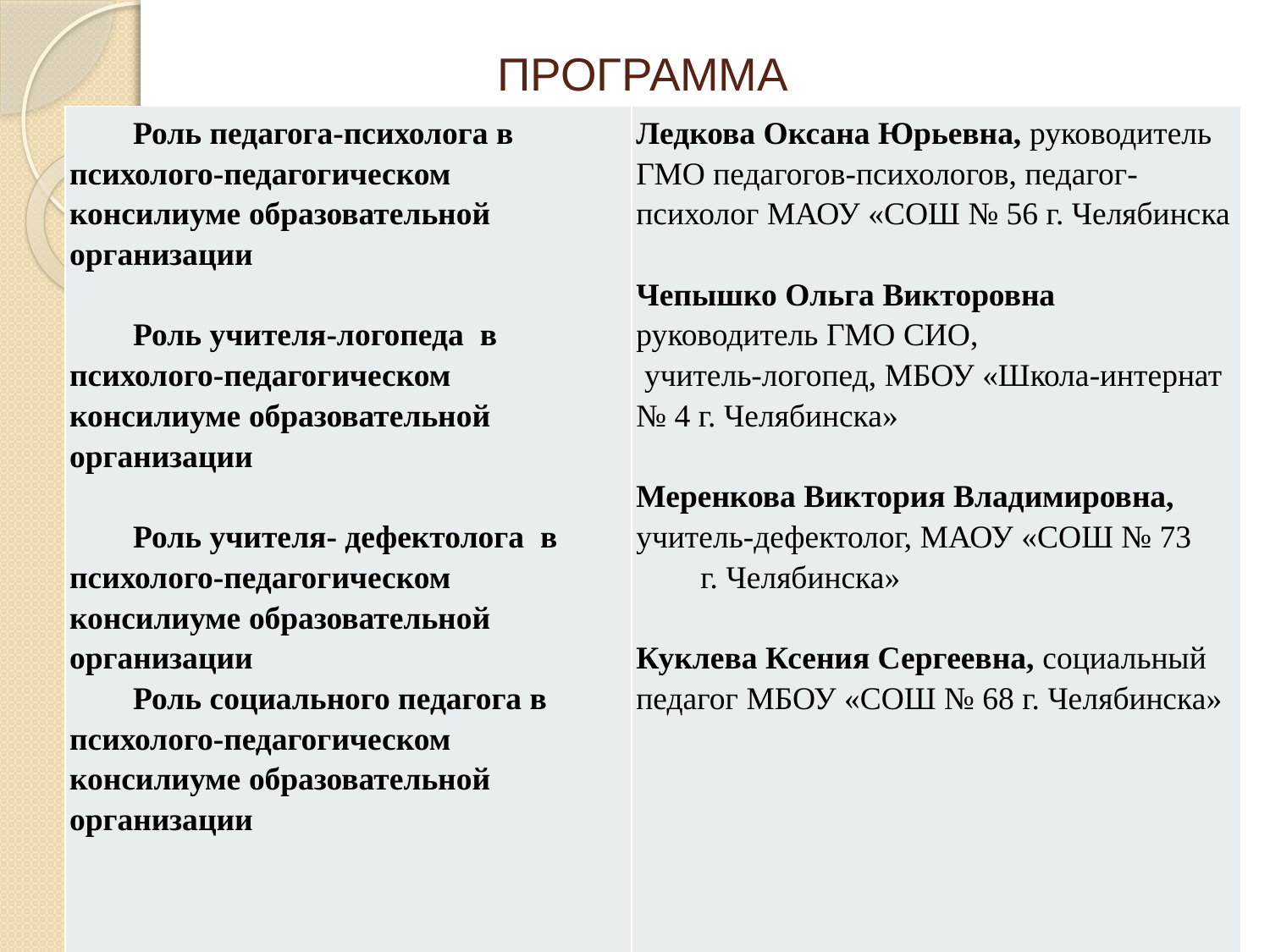

# ПРОГРАММА
| Роль педагога-психолога в психолого-педагогическом консилиуме образовательной организации Роль учителя-логопеда в психолого-педагогическом консилиуме образовательной организации Роль учителя- дефектолога в психолого-педагогическом консилиуме образовательной организации Роль социального педагога в психолого-педагогическом консилиуме образовательной организации | Ледкова Оксана Юрьевна, руководитель ГМО педагогов-психологов, педагог-психолог МАОУ «СОШ № 56 г. Челябинска Чепышко Ольга Викторовна руководитель ГМО СИО, учитель-логопед, МБОУ «Школа-интернат № 4 г. Челябинска» Меренкова Виктория Владимировна, учитель-дефектолог, МАОУ «СОШ № 73 г. Челябинска» Куклева Ксения Сергеевна, социальный педагог МБОУ «СОШ № 68 г. Челябинска» |
| --- | --- |
|  |  |